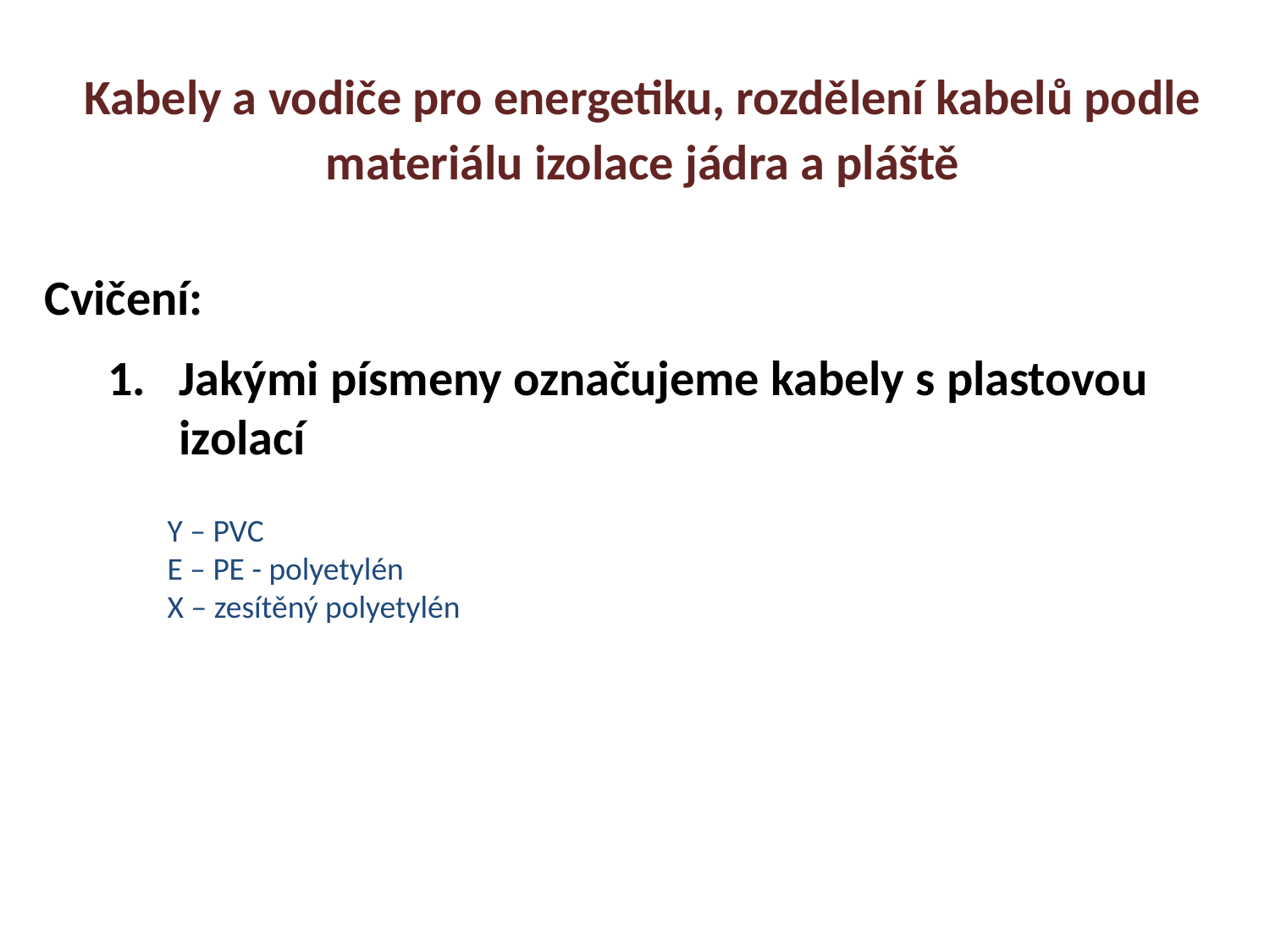

Kabely a vodiče pro energetiku, rozdělení kabelů podle materiálu izolace jádra a pláště
Cvičení:
Jakými písmeny označujeme kabely s plastovou izolací

Y – PVC
E – PE - polyetylén
X – zesítěný polyetylén